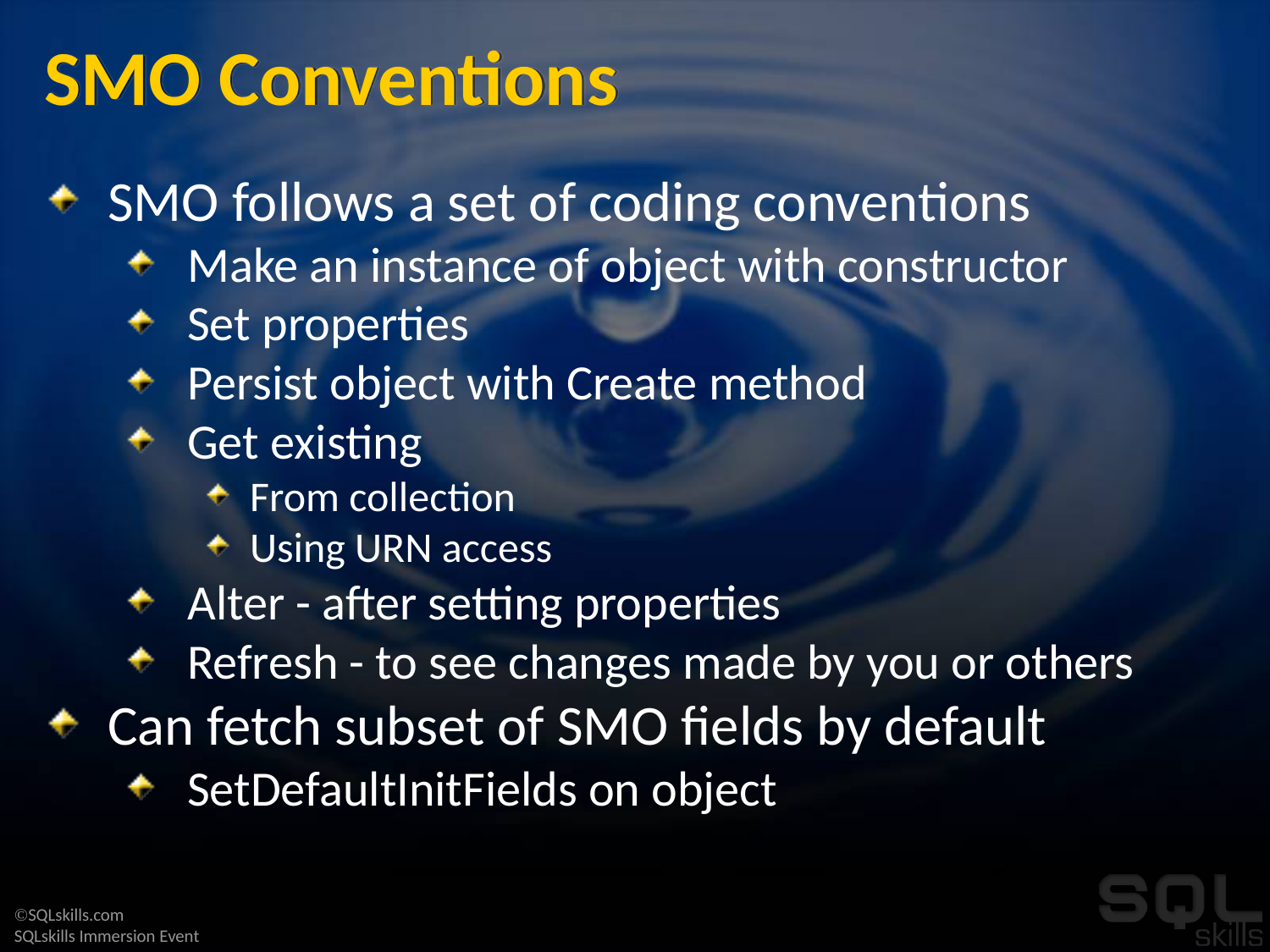

# SMO Conventions
SMO follows a set of coding conventions
Make an instance of object with constructor
Set properties
Persist object with Create method
Get existing
From collection
Using URN access
Alter - after setting properties
Refresh - to see changes made by you or others
Can fetch subset of SMO fields by default
SetDefaultInitFields on object